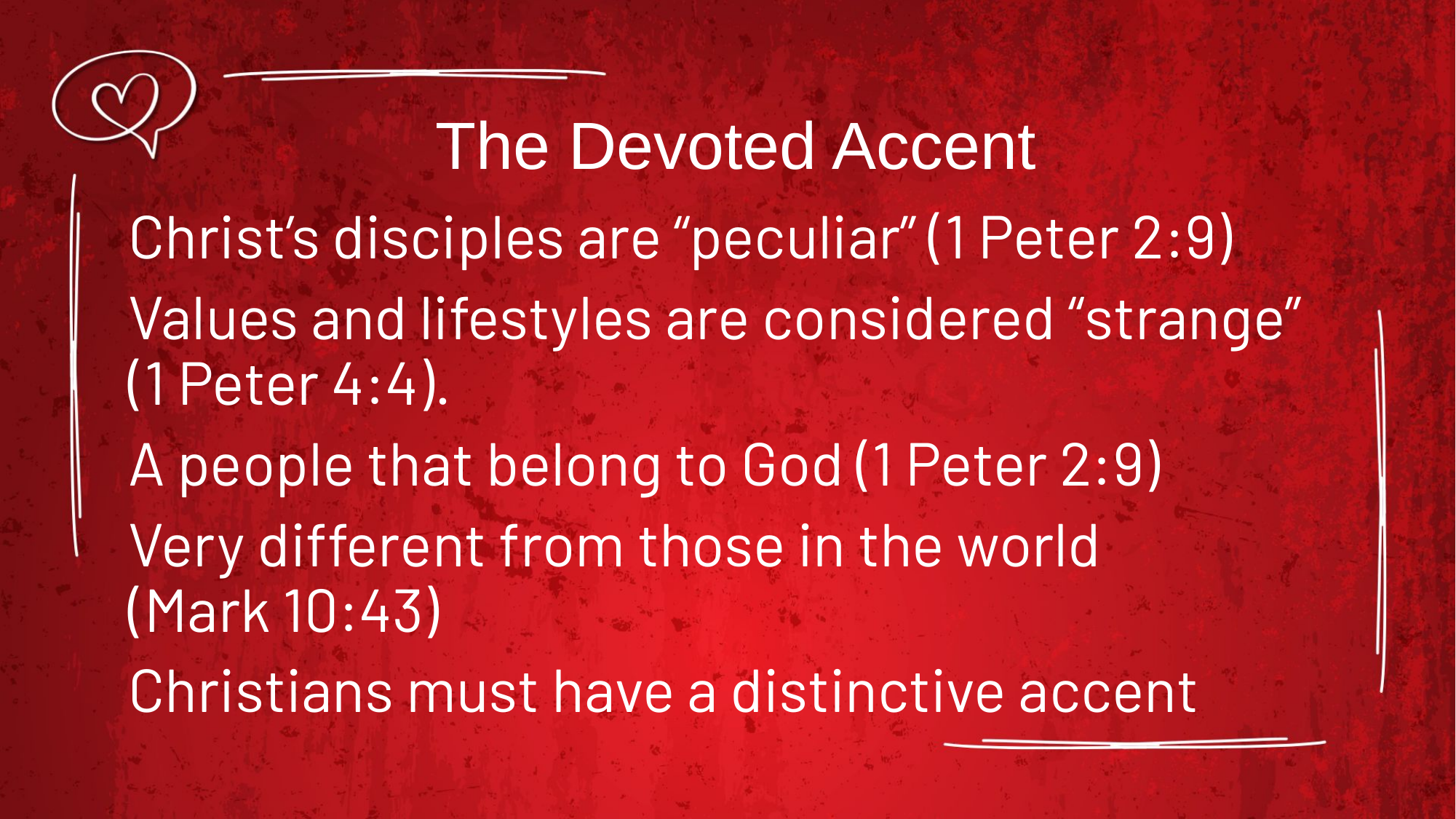

# The Devoted Accent
Christ’s disciples are “peculiar” (1 Peter 2:9)
Values and lifestyles are considered “strange”
(1 Peter 4:4).
A people that belong to God (1 Peter 2:9)
Very different from those in the world
(Mark 10:43)
Christians must have a distinctive accent